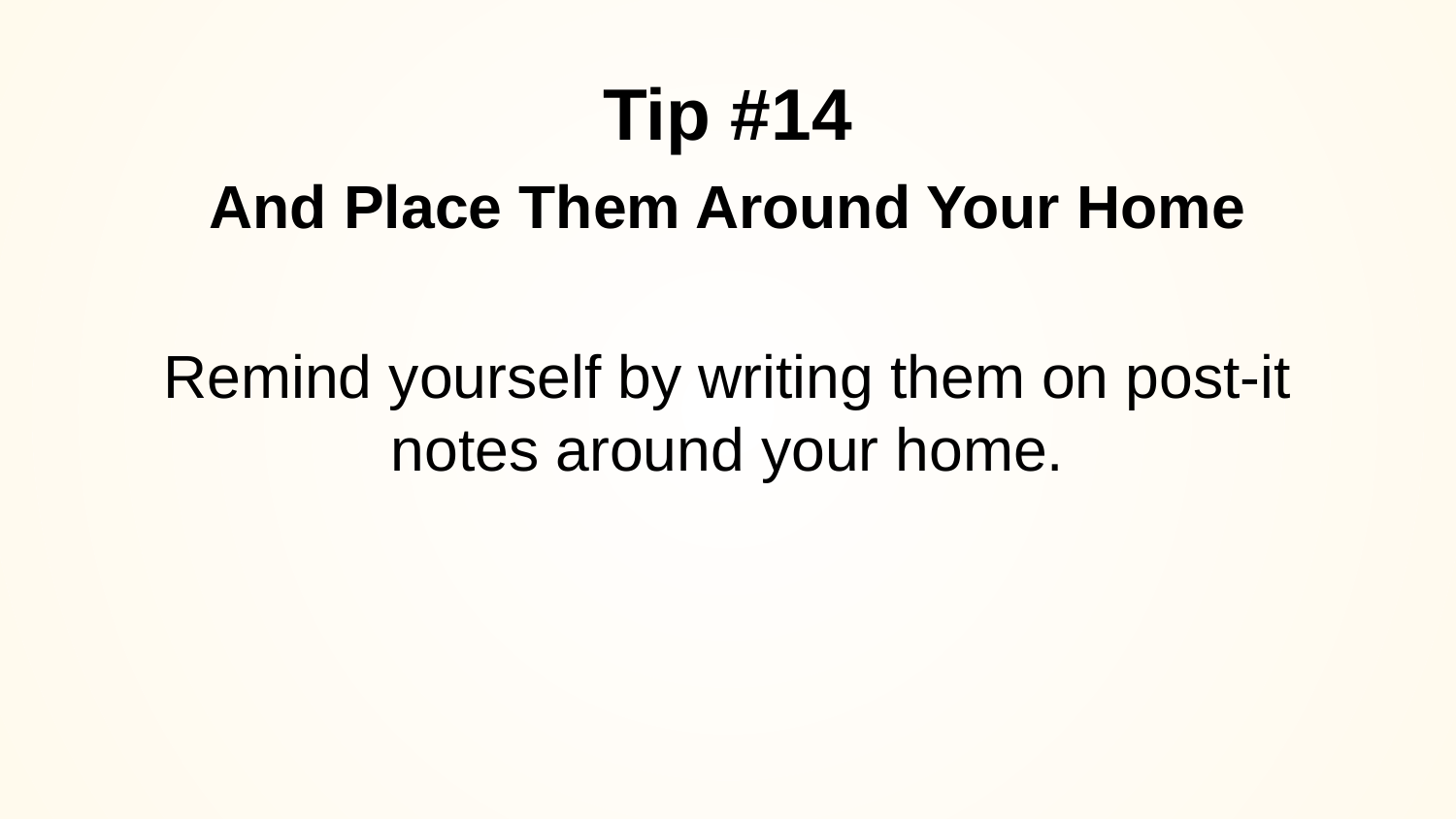

# Tip #14

And Place Them Around Your Home

Remind yourself by writing them on post-it notes around your home.